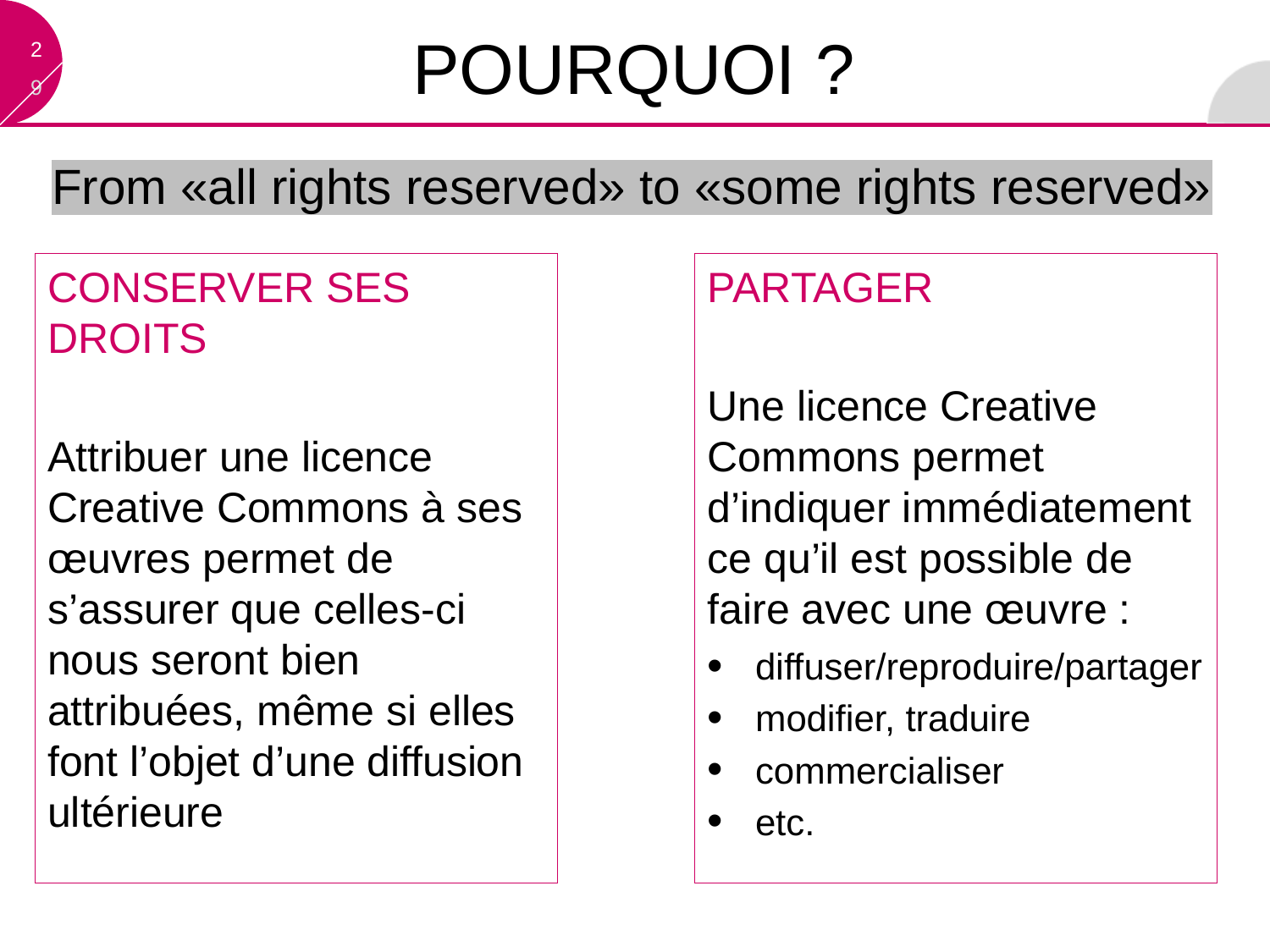

# Pourquoi ?
From «all rights reserved» to «some rights reserved»
Conserver ses droits

Attribuer une licence Creative Commons à ses œuvres permet de s’assurer que celles-ci nous seront bien attribuées, même si elles font l’objet d’une diffusion ultérieure

Partager

Une licence Creative Commons permet d’indiquer immédiatement ce qu’il est possible de faire avec une œuvre :
diffuser/reproduire/partager
modifier, traduire
commercialiser
etc.